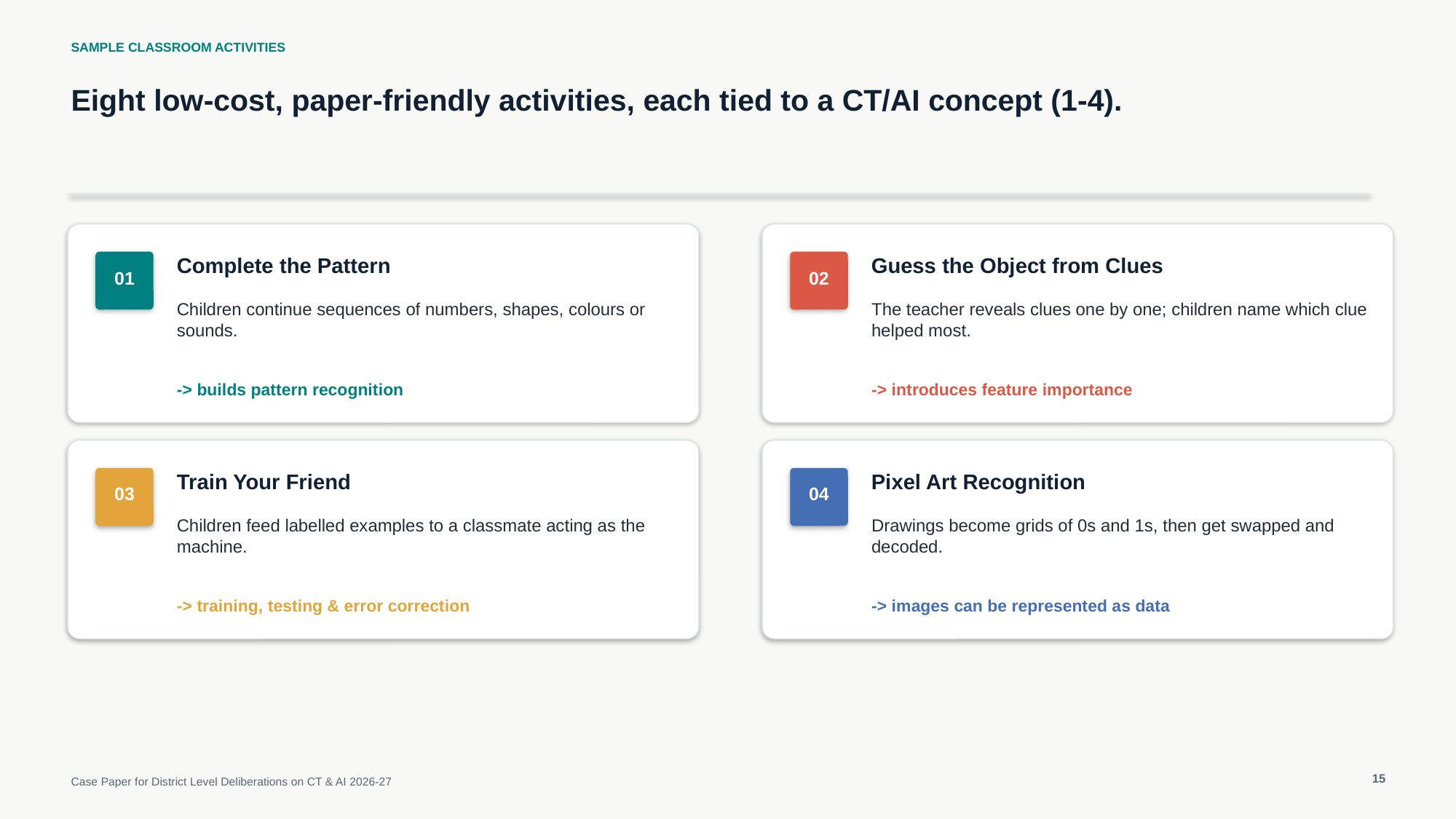

SAMPLE CLASSROOM ACTIVITIES
Eight low-cost, paper-friendly activities, each tied to a CT/AI concept (1-4).

Complete the Pattern
Guess the Object from Clues

01
02
Children continue sequences of numbers, shapes, colours or sounds.
The teacher reveals clues one by one; children name which clue helped most.
-> builds pattern recognition
-> introduces feature importance

Train Your Friend
Pixel Art Recognition

03
04
Children feed labelled examples to a classmate acting as the machine.
Drawings become grids of 0s and 1s, then get swapped and decoded.
-> training, testing & error correction
-> images can be represented as data
15
Case Paper for District Level Deliberations on CT & AI 2026-27